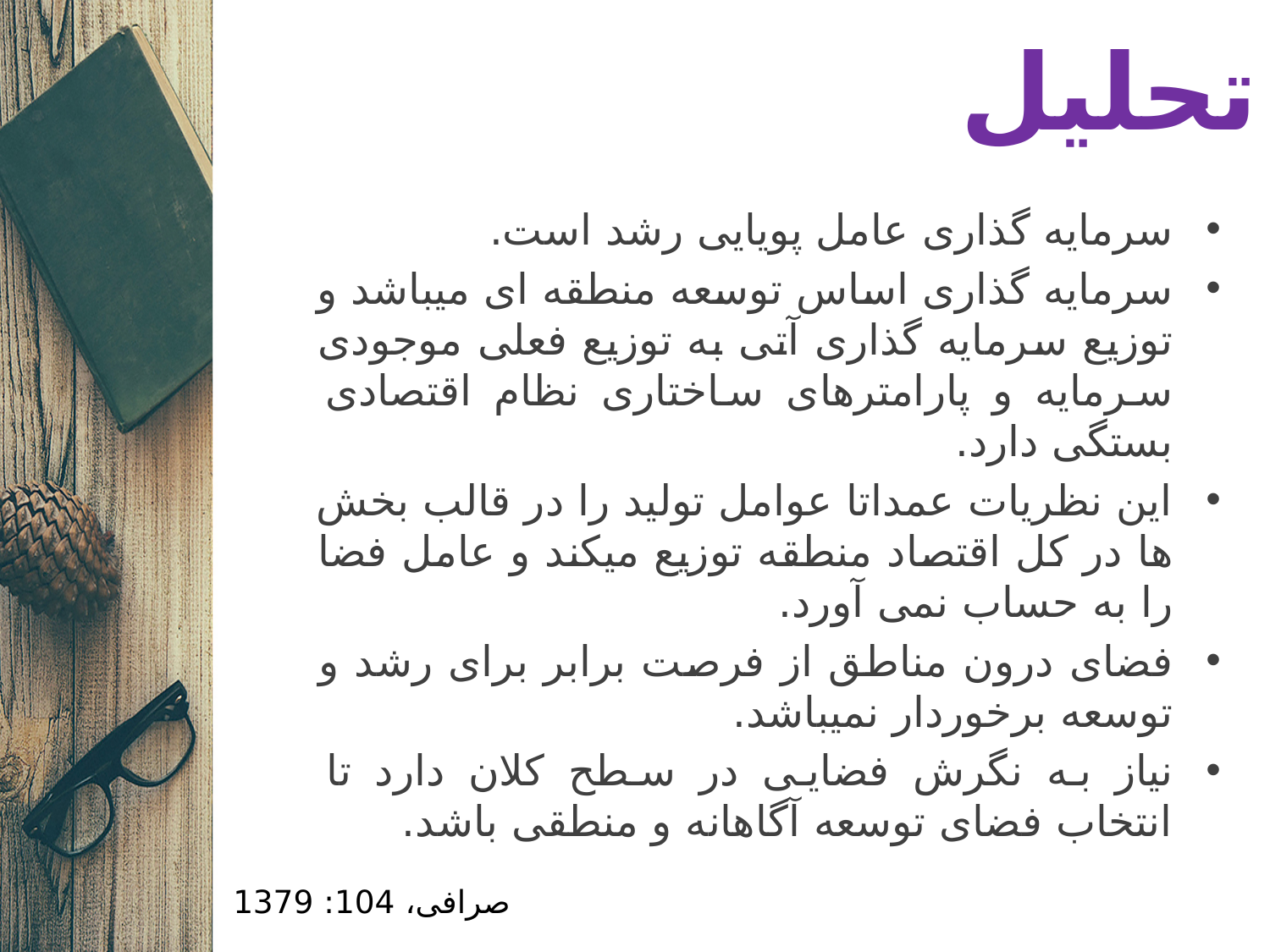

# تحلیل
سرمایه گذاری عامل پویایی رشد است.
سرمایه گذاری اساس توسعه منطقه ای میباشد و توزیع سرمایه گذاری آتی به توزیع فعلی موجودی سرمایه و پارامترهای ساختاری نظام اقتصادی بستگی دارد.
این نظریات عمداتا عوامل تولید را در قالب بخش ها در کل اقتصاد منطقه توزیع میکند و عامل فضا را به حساب نمی آورد.
فضای درون مناطق از فرصت برابر برای رشد و توسعه برخوردار نمیباشد.
نیاز به نگرش فضایی در سطح کلان دارد تا انتخاب فضای توسعه آگاهانه و منطقی باشد.

صرافی، 104: 1379